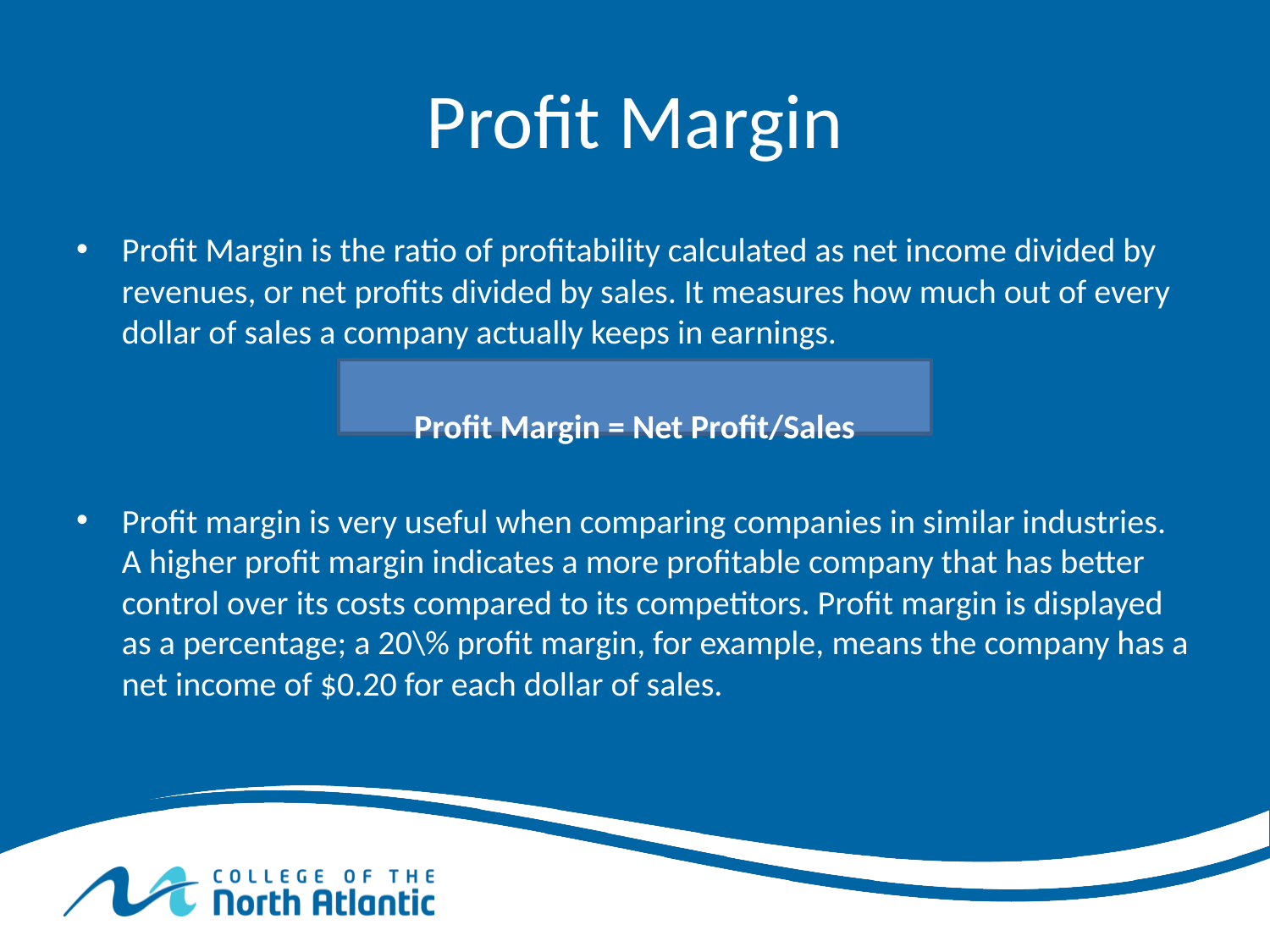

# Profit Margin
Profit Margin is the ratio of profitability calculated as net income divided by revenues, or net profits divided by sales. It measures how much out of every dollar of sales a company actually keeps in earnings.

Profit Margin = Net Profit/Sales

Profit margin is very useful when comparing companies in similar industries. A higher profit margin indicates a more profitable company that has better control over its costs compared to its competitors. Profit margin is displayed as a percentage; a 20\% profit margin, for example, means the company has a net income of $0.20 for each dollar of sales.